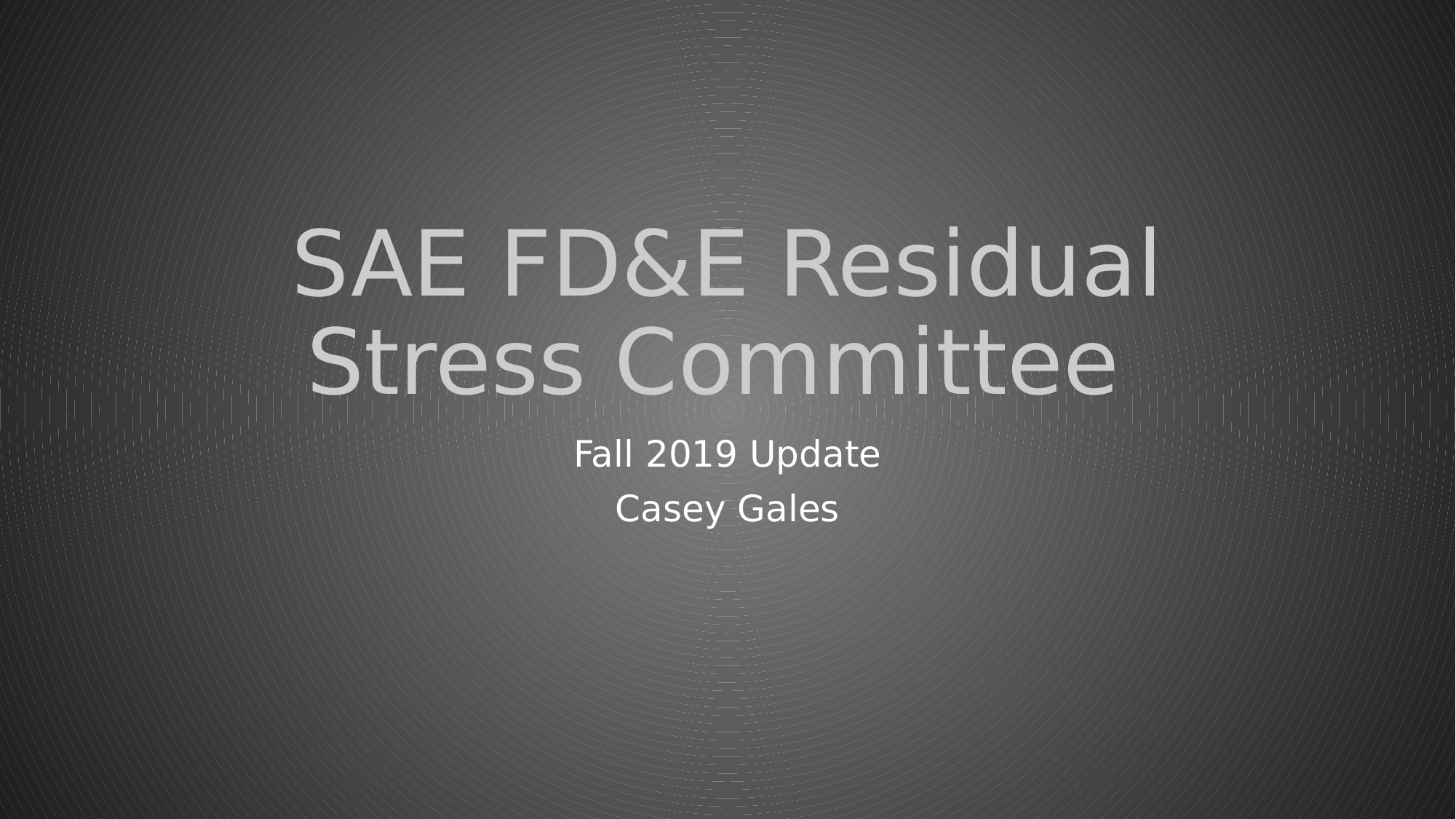

# SAE FD&E Residual Stress Committee
Fall 2019 Update
Casey Gales